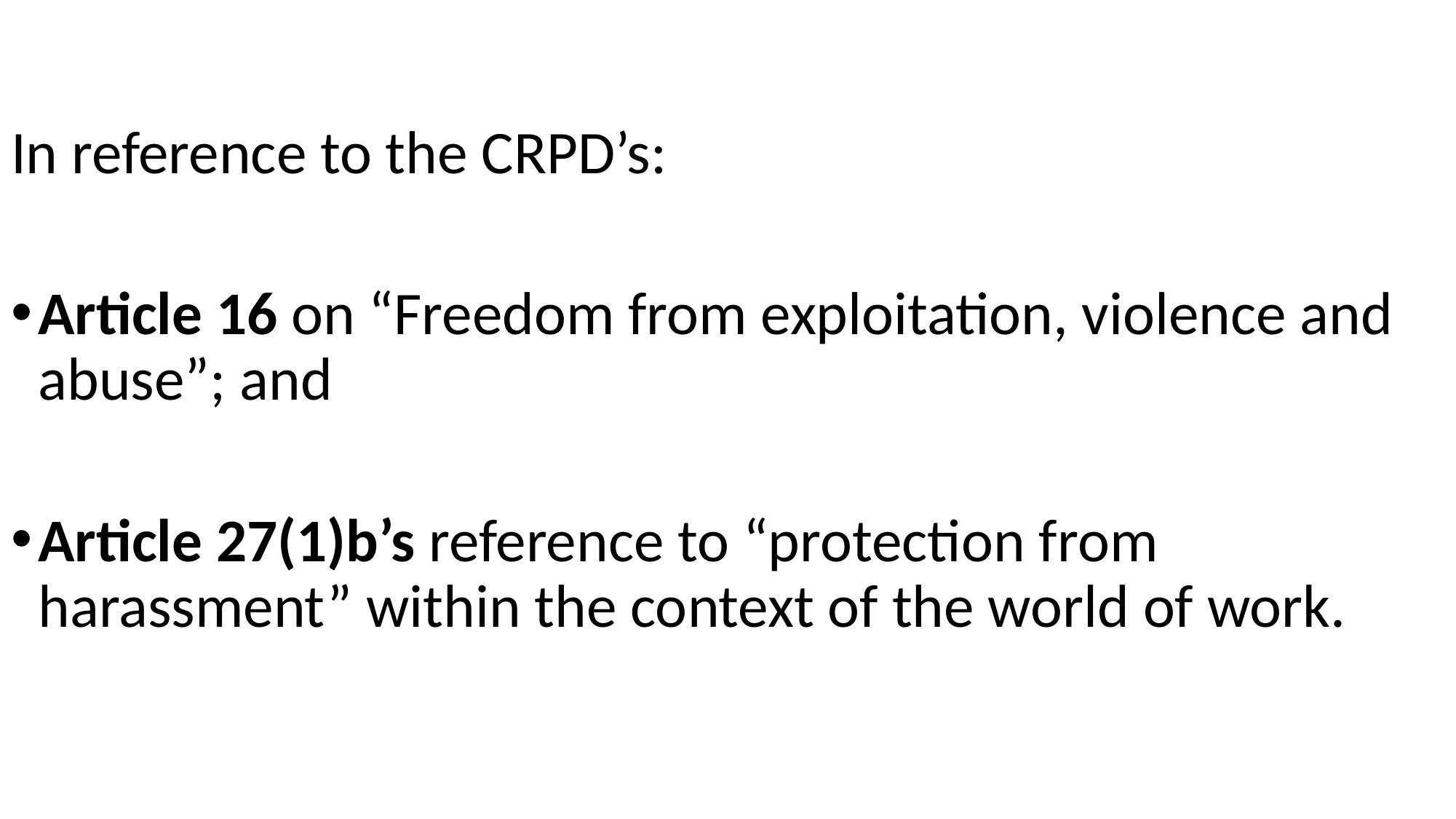

In reference to the CRPD’s:

Article 16 on “Freedom from exploitation, violence and abuse”; and

Article 27(1)b’s reference to “protection from harassment” within the context of the world of work.